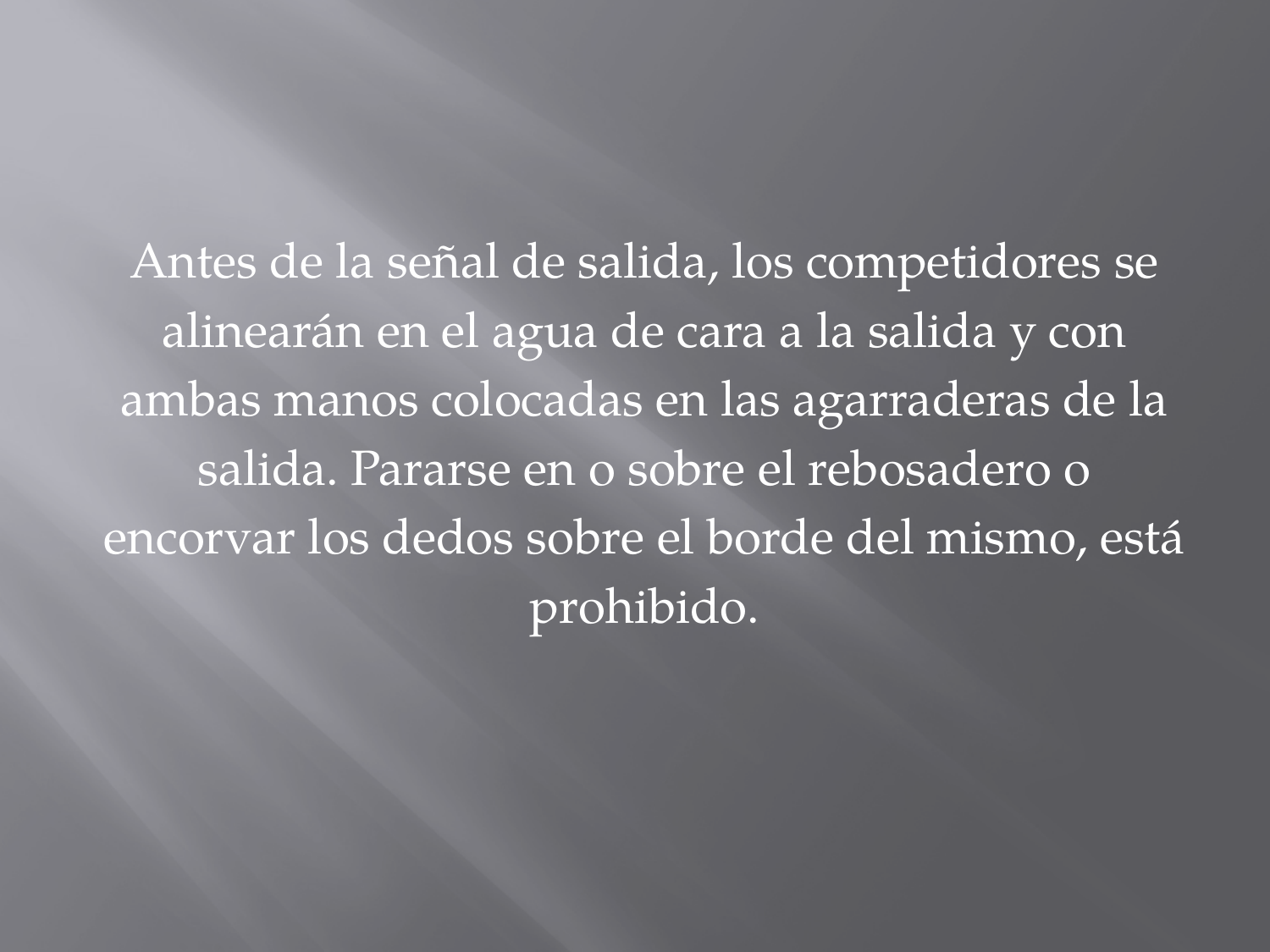

#
Antes de la señal de salida, los competidores se
alinearán en el agua de cara a la salida y con
ambas manos colocadas en las agarraderas de la
salida. Pararse en o sobre el rebosadero o
encorvar los dedos sobre el borde del mismo, está
prohibido.